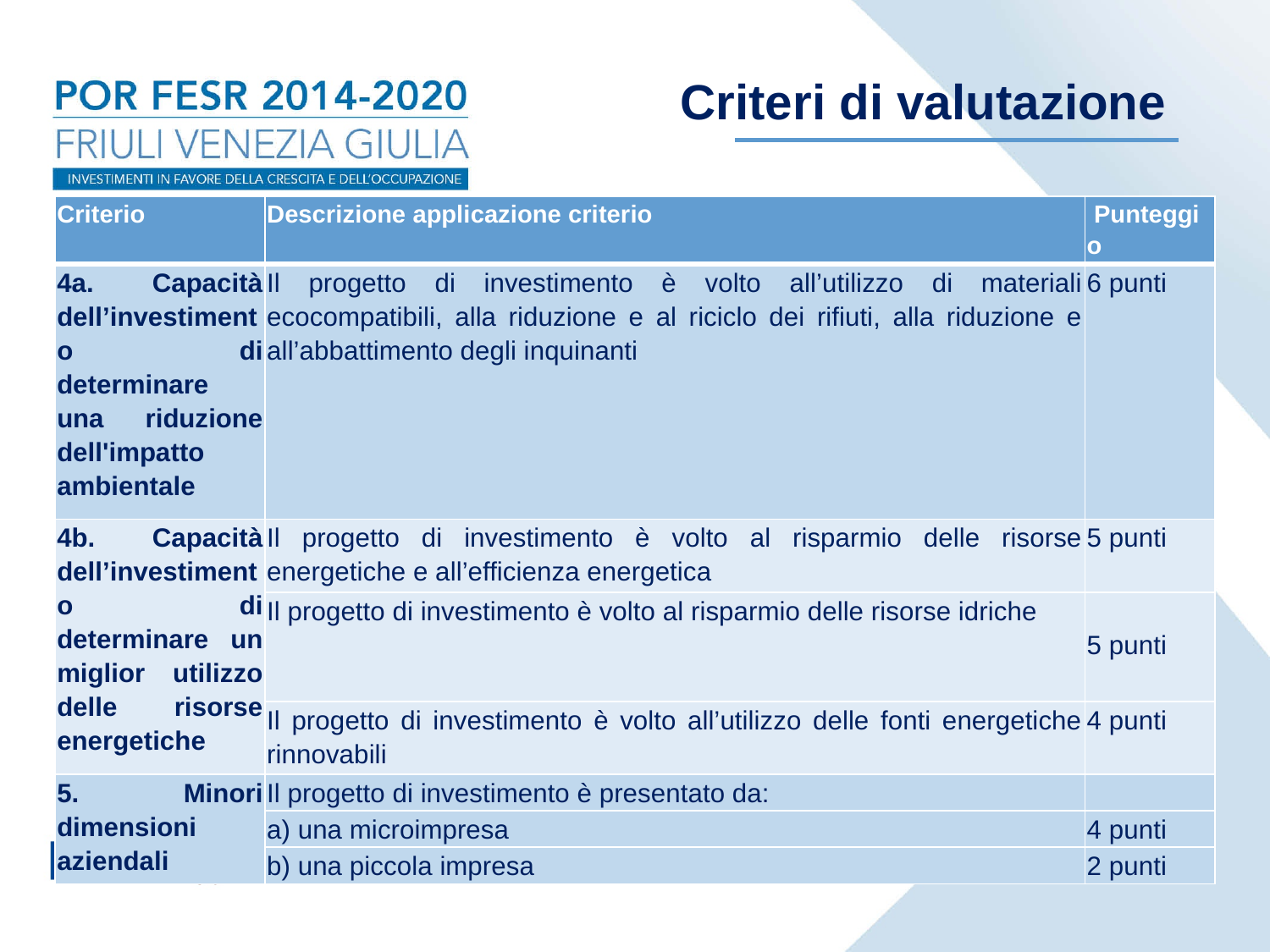

Criteri di valutazione
| Criterio | Descrizione applicazione criterio | Punteggio |
| --- | --- | --- |
| 4a. Capacità dell’investimento di determinare una riduzione dell'impatto ambientale | Il progetto di investimento è volto all’utilizzo di materiali ecocompatibili, alla riduzione e al riciclo dei rifiuti, alla riduzione e all’abbattimento degli inquinanti | 6 punti |
| 4b. Capacità dell’investimento di determinare un miglior utilizzo delle risorse energetiche | Il progetto di investimento è volto al risparmio delle risorse energetiche e all’efficienza energetica | 5 punti |
|  | Il progetto di investimento è volto al risparmio delle risorse idriche | 5 punti |
|  | Il progetto di investimento è volto all’utilizzo delle fonti energetiche rinnovabili | 4 punti |
| 5. Minori dimensioni aziendali | Il progetto di investimento è presentato da: |  |
|  | a) una microimpresa | 4 punti |
|  | b) una piccola impresa | 2 punti |